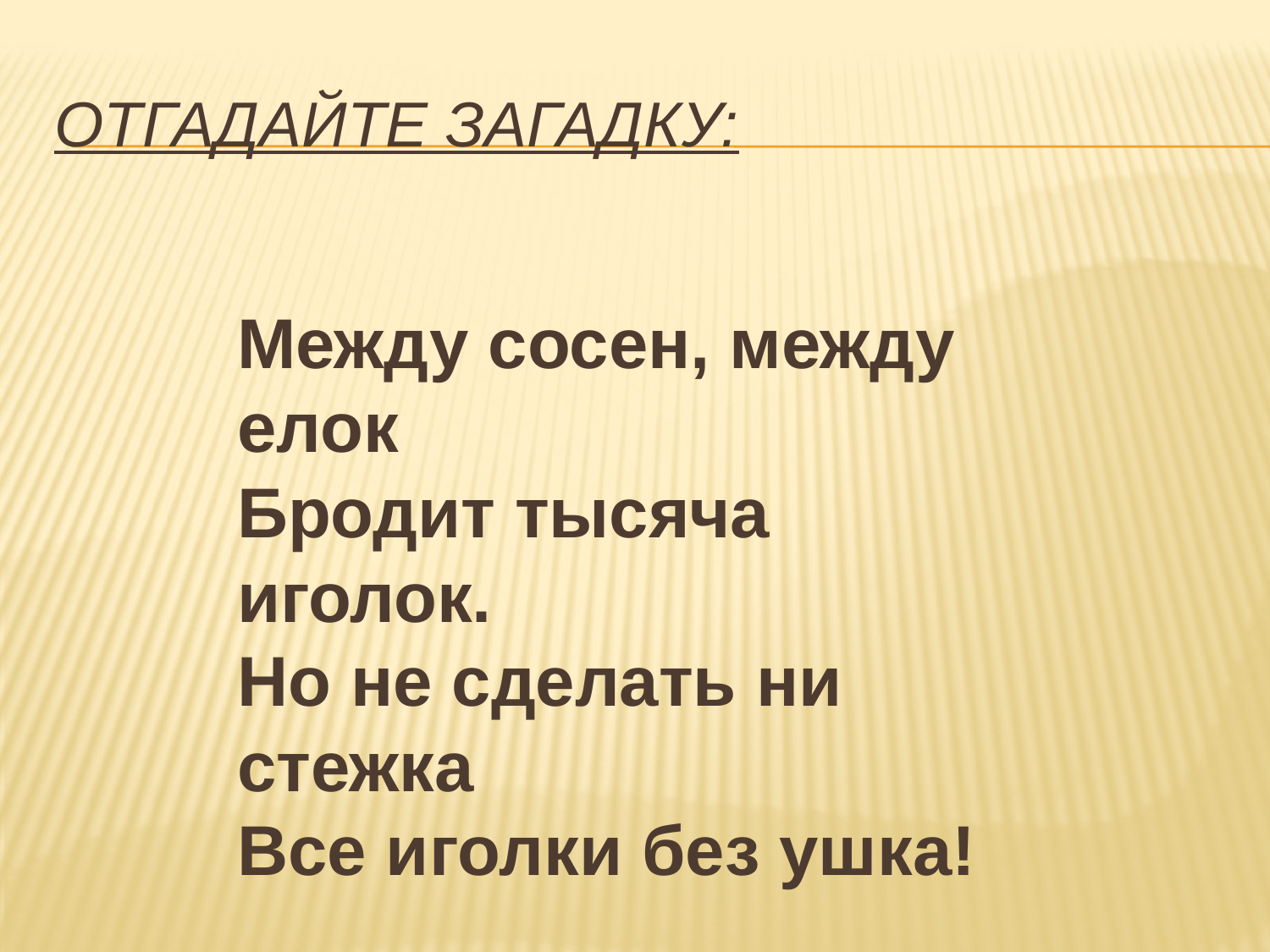

# Отгадайте загадку:
Между сосен, между елок
Бродит тысяча иголок.
Но не сделать ни стежка
Все иголки без ушка!